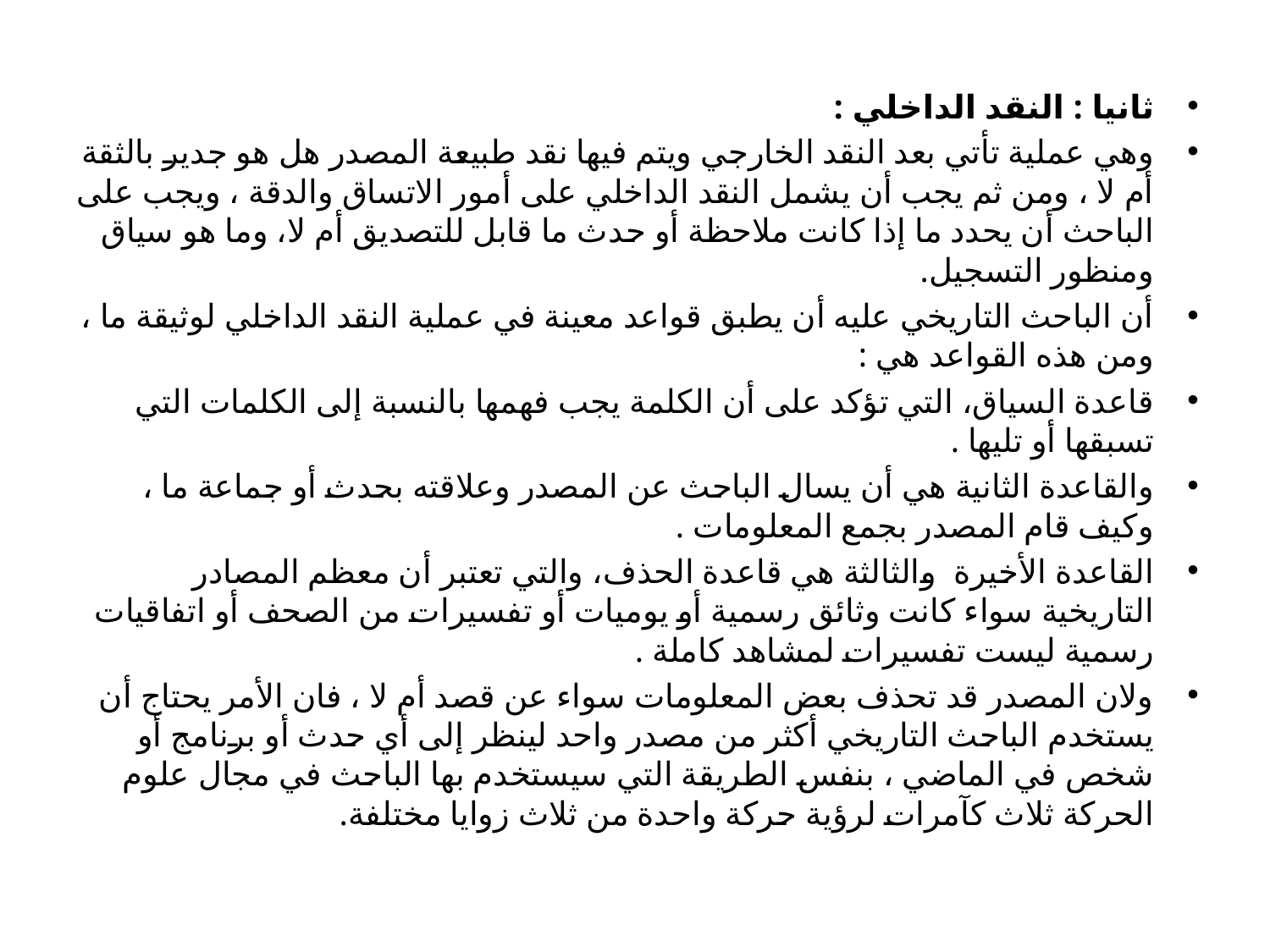

ثانيا : النقد الداخلي :
وهي عملية تأتي بعد النقد الخارجي ويتم فيها نقد طبيعة المصدر هل هو جدير بالثقة أم لا ، ومن ثم يجب أن يشمل النقد الداخلي على أمور الاتساق والدقة ، ويجب على الباحث أن يحدد ما إذا كانت ملاحظة أو حدث ما قابل للتصديق أم لا، وما هو سياق ومنظور التسجيل.
أن الباحث التاريخي عليه أن يطبق قواعد معينة في عملية النقد الداخلي لوثيقة ما ، ومن هذه القواعد هي :
قاعدة السياق، التي تؤكد على أن الكلمة يجب فهمها بالنسبة إلى الكلمات التي تسبقها أو تليها .
والقاعدة الثانية هي أن يسال الباحث عن المصدر وعلاقته بحدث أو جماعة ما ، وكيف قام المصدر بجمع المعلومات .
القاعدة الأخيرة  والثالثة هي قاعدة الحذف، والتي تعتبر أن معظم المصادر التاريخية سواء كانت وثائق رسمية أو يوميات أو تفسيرات من الصحف أو اتفاقيات رسمية ليست تفسيرات لمشاهد كاملة .
ولان المصدر قد تحذف بعض المعلومات سواء عن قصد أم لا ، فان الأمر يحتاج أن يستخدم الباحث التاريخي أكثر من مصدر واحد لينظر إلى أي حدث أو برنامج أو شخص في الماضي ، بنفس الطريقة التي سيستخدم بها الباحث في مجال علوم الحركة ثلاث كآمرات لرؤية حركة واحدة من ثلاث زوايا مختلفة.